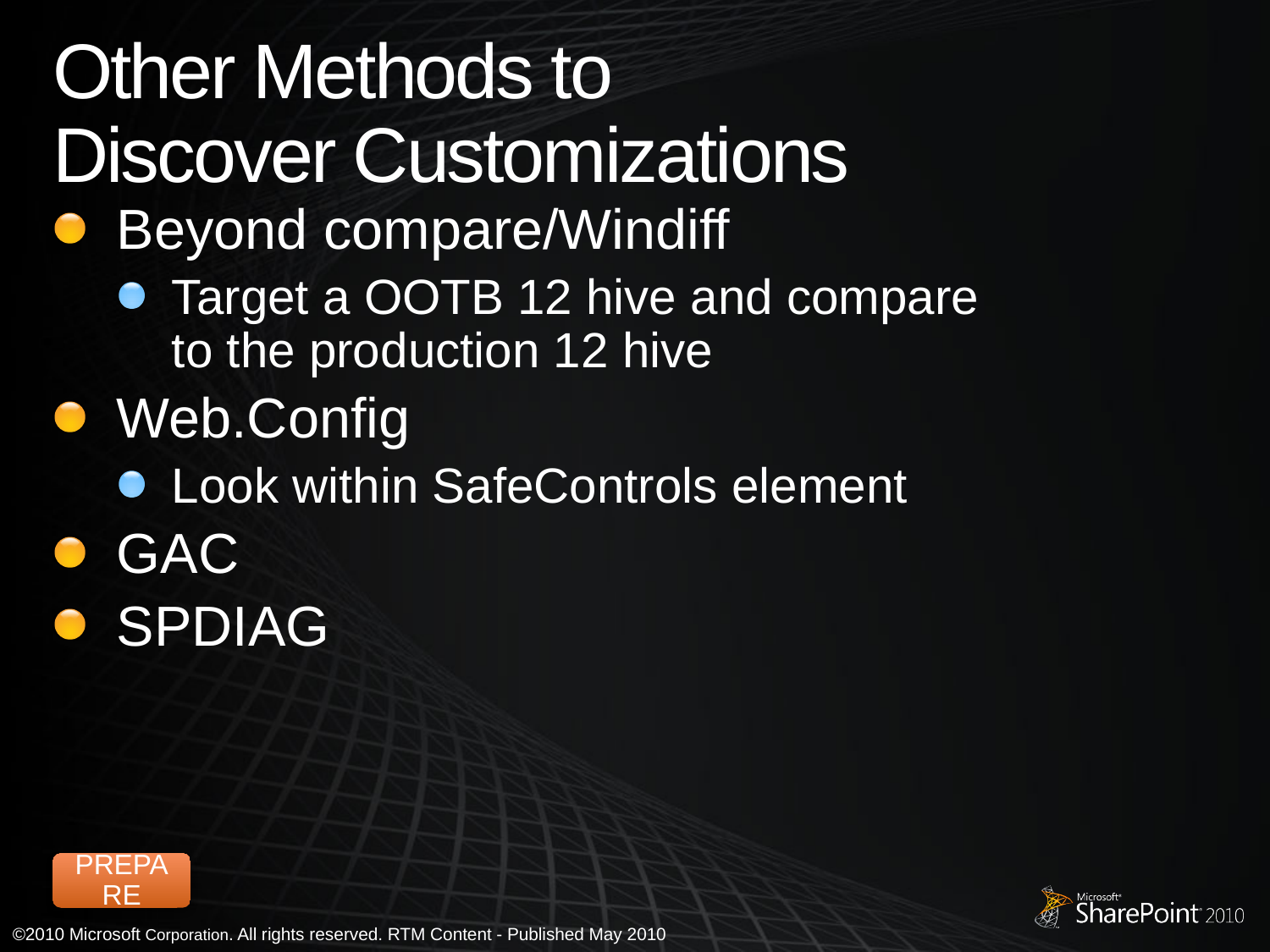

# Other Methods to Discover Customizations
Beyond compare/Windiff
Target a OOTB 12 hive and compare
to the production 12 hive
Web.Config
Look within SafeControls element
GAC
SPDIAG